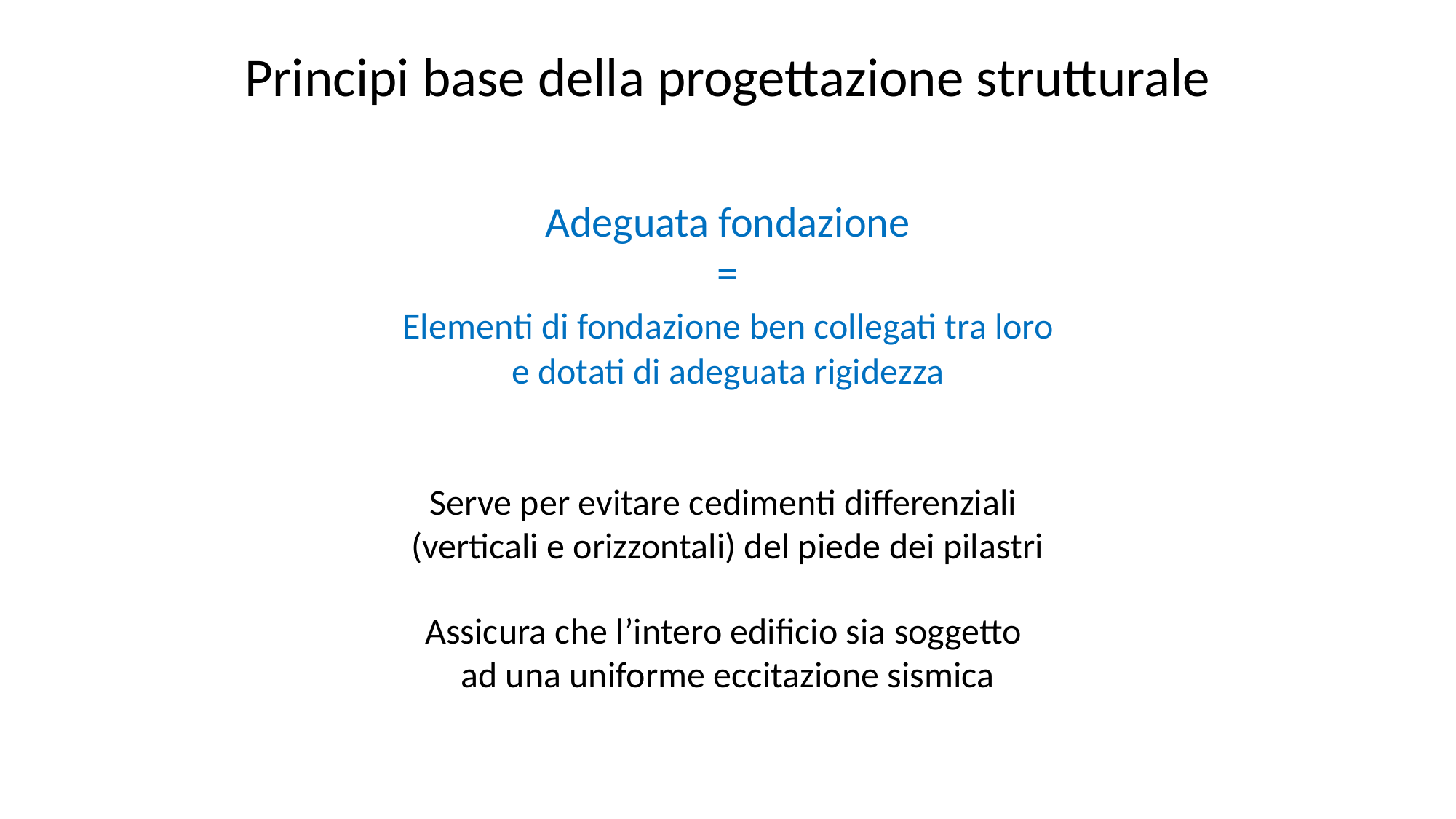

# Principi base della progettazione strutturale
Adeguata fondazione
=
 Elementi di fondazione ben collegati tra loro
e dotati di adeguata rigidezza
Serve per evitare cedimenti differenziali
(verticali e orizzontali) del piede dei pilastri
Assicura che l’intero edificio sia soggetto
ad una uniforme eccitazione sismica